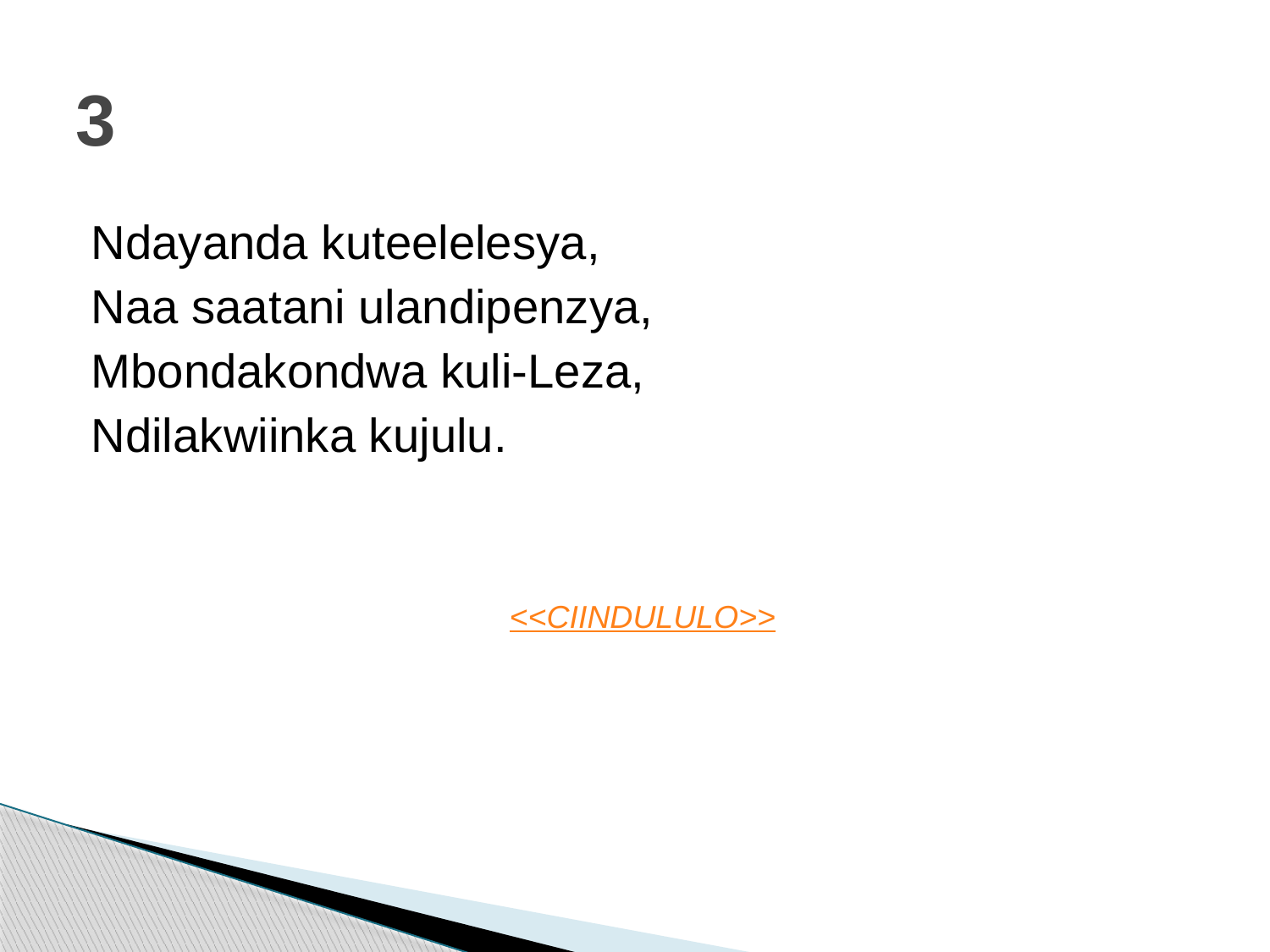

# 3
Ndayanda kuteelelesya,
Naa saatani ulandipenzya,
Mbondakondwa kuli-Leza,
Ndilakwiinka kujulu.

<<CIINDULULO>>